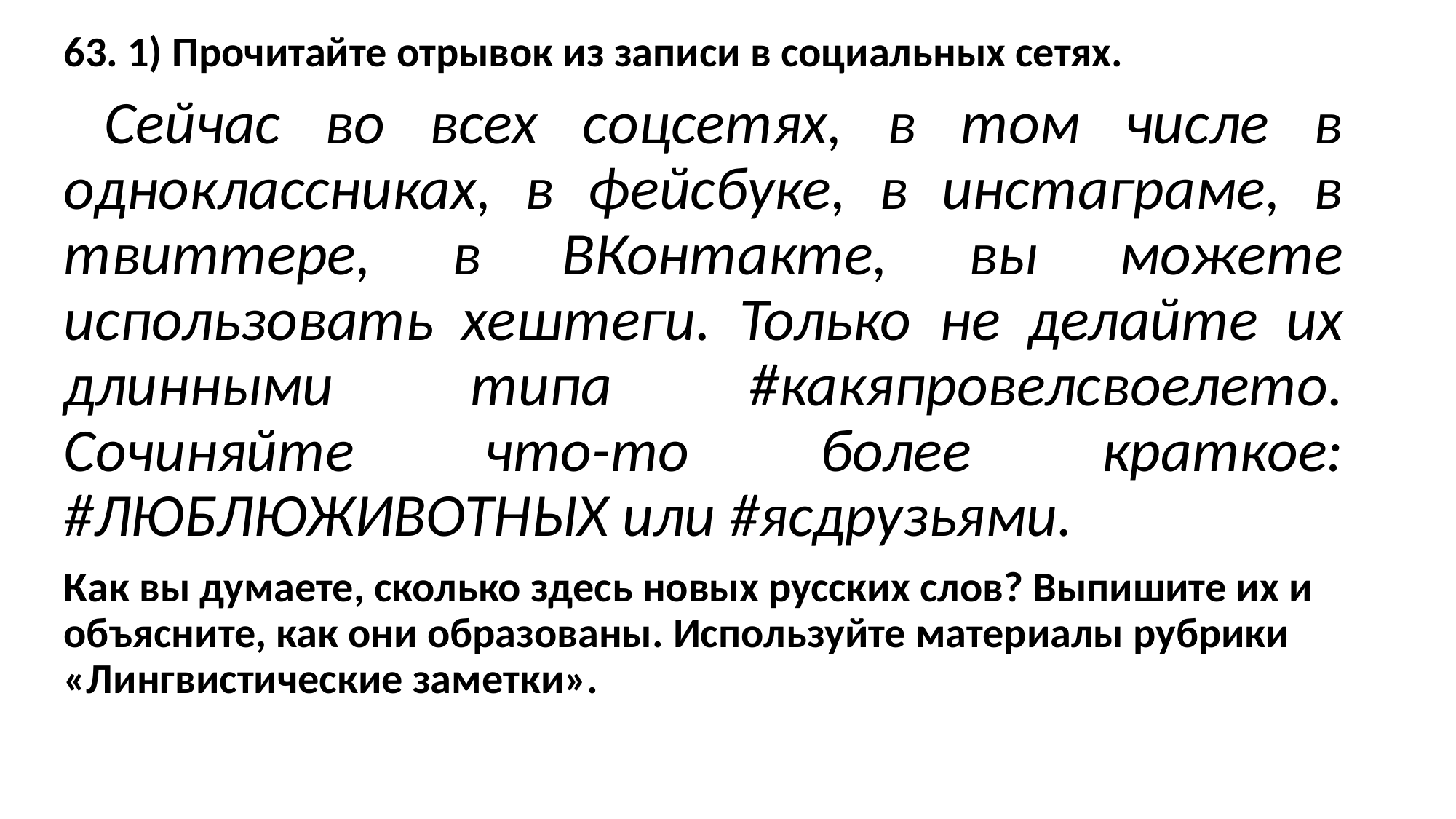

63. 1) Прочитайте отрывок из записи в социальных сетях.
 Сейчас во всех соцсетях, в том числе в одноклассниках, в фейсбуке, в инстаграме, в твиттере, в ВКонтакте, вы можете использовать хештеги. Только не делайте их длинными типа #какяпровелсвоелето. Сочиняйте что-то более краткое: #ЛЮБЛЮЖИВОТНЫХ или #ясдрузьями.
Как вы думаете, сколько здесь новых русских слов? Выпишите их и объясните, как они образованы. Используйте материалы рубрики «Лингвистические заметки».